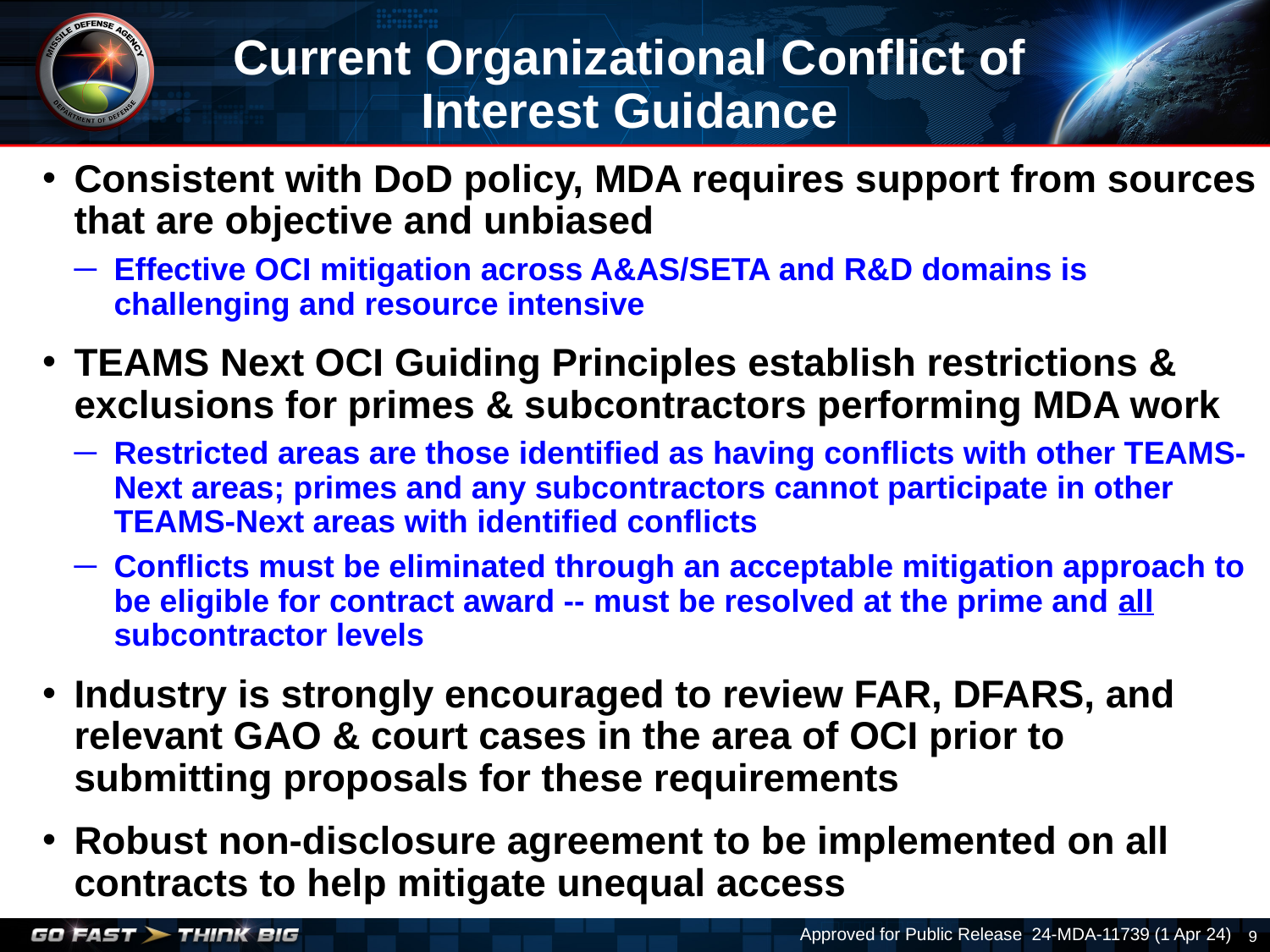

# Current Organizational Conflict of Interest Guidance
Consistent with DoD policy, MDA requires support from sources that are objective and unbiased
Effective OCI mitigation across A&AS/SETA and R&D domains is challenging and resource intensive
TEAMS Next OCI Guiding Principles establish restrictions & exclusions for primes & subcontractors performing MDA work
Restricted areas are those identified as having conflicts with other TEAMS-Next areas; primes and any subcontractors cannot participate in other TEAMS-Next areas with identified conflicts
Conflicts must be eliminated through an acceptable mitigation approach to be eligible for contract award -- must be resolved at the prime and all subcontractor levels
Industry is strongly encouraged to review FAR, DFARS, and relevant GAO & court cases in the area of OCI prior to submitting proposals for these requirements
Robust non-disclosure agreement to be implemented on all contracts to help mitigate unequal access
Approved for Public Release  24-MDA-11739 (1 Apr 24)
9